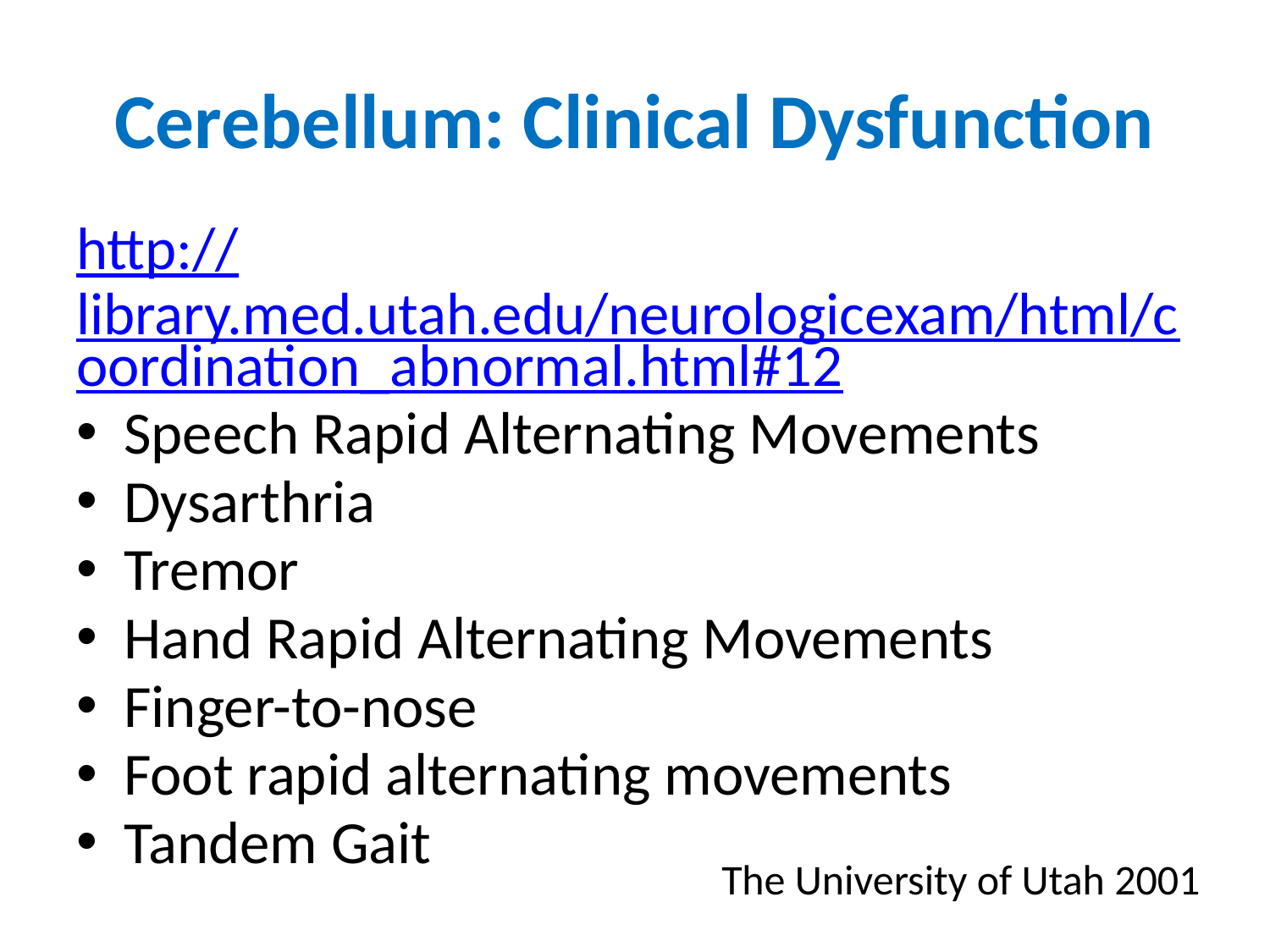

# Cerebellum: Clinical Dysfunction
http://library.med.utah.edu/neurologicexam/html/coordination_abnormal.html#12
Speech Rapid Alternating Movements
Dysarthria
Tremor
Hand Rapid Alternating Movements
Finger-to-nose
Foot rapid alternating movements
Tandem Gait

The University of Utah 2001